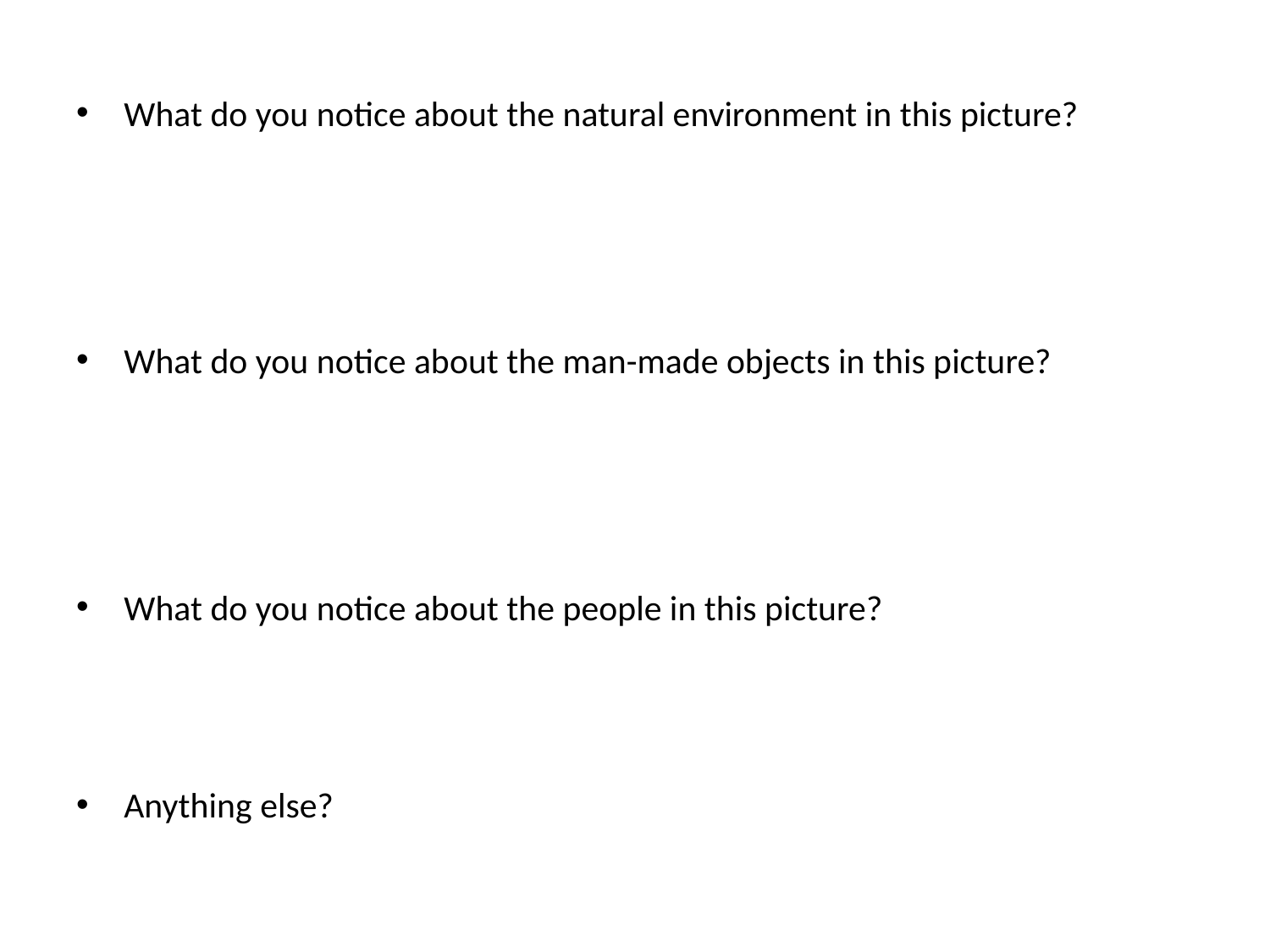

What do you notice about the natural environment in this picture?

What do you notice about the man-made objects in this picture?

What do you notice about the people in this picture?

Anything else?